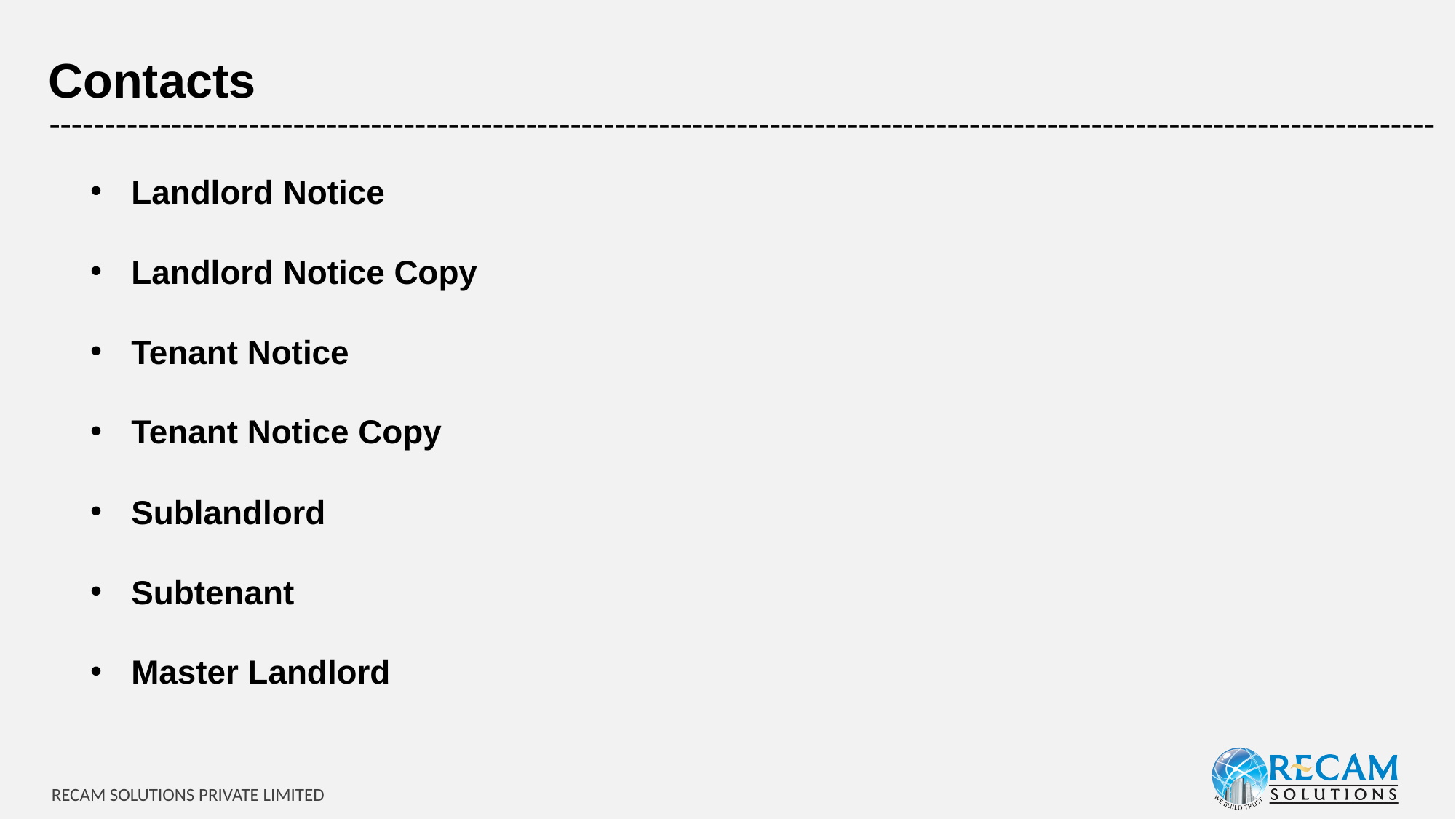

Contacts
-----------------------------------------------------------------------------------------------------------------------------
Landlord Notice

Landlord Notice Copy

Tenant Notice

Tenant Notice Copy

Sublandlord

Subtenant

Master Landlord
RECAM SOLUTIONS PRIVATE LIMITED